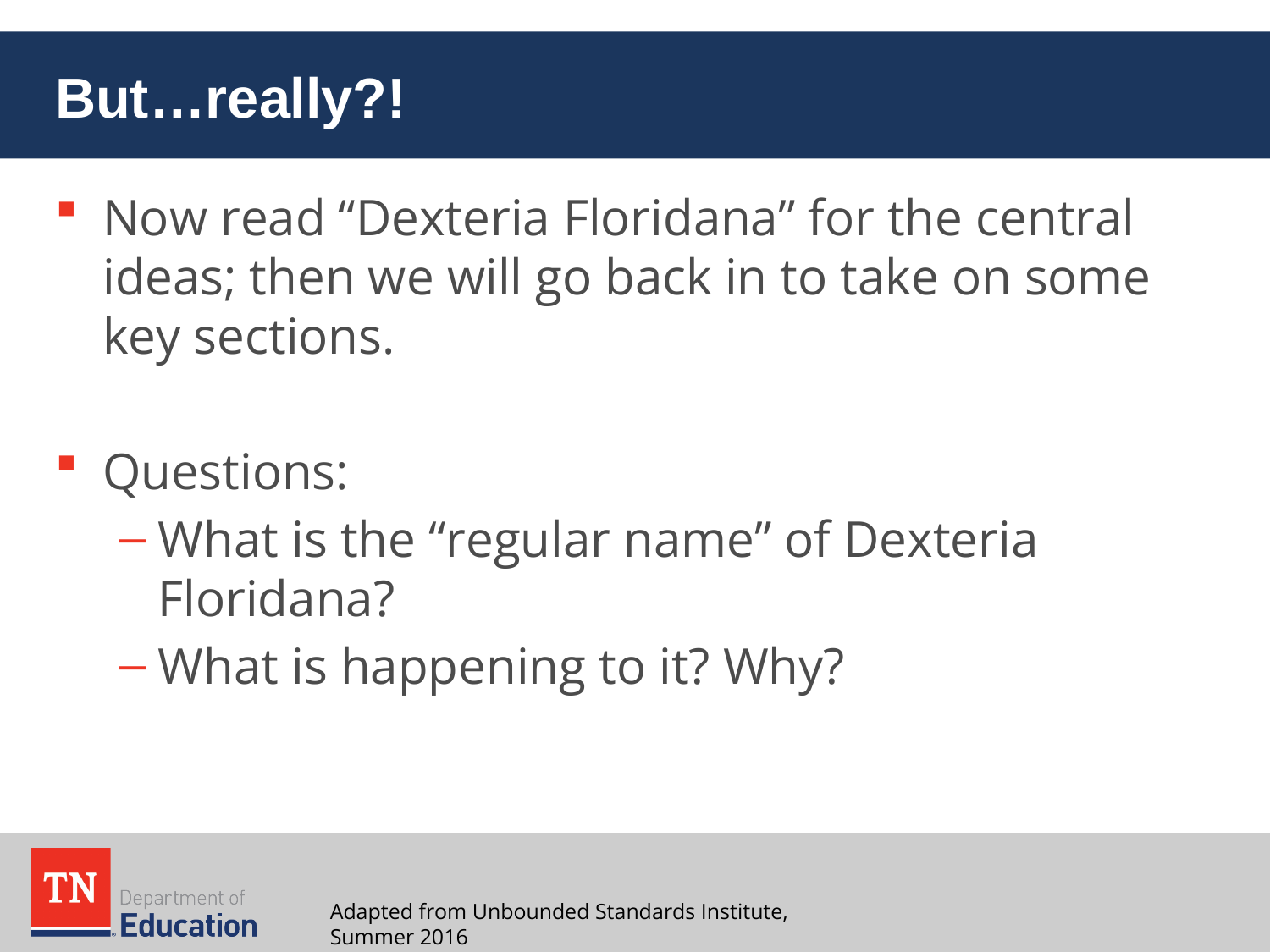

# But…really?!
Now read “Dexteria Floridana” for the central ideas; then we will go back in to take on some key sections.

Questions:
What is the “regular name” of Dexteria Floridana?
What is happening to it? Why?

Adapted from Unbounded Standards Institute, Summer 2016